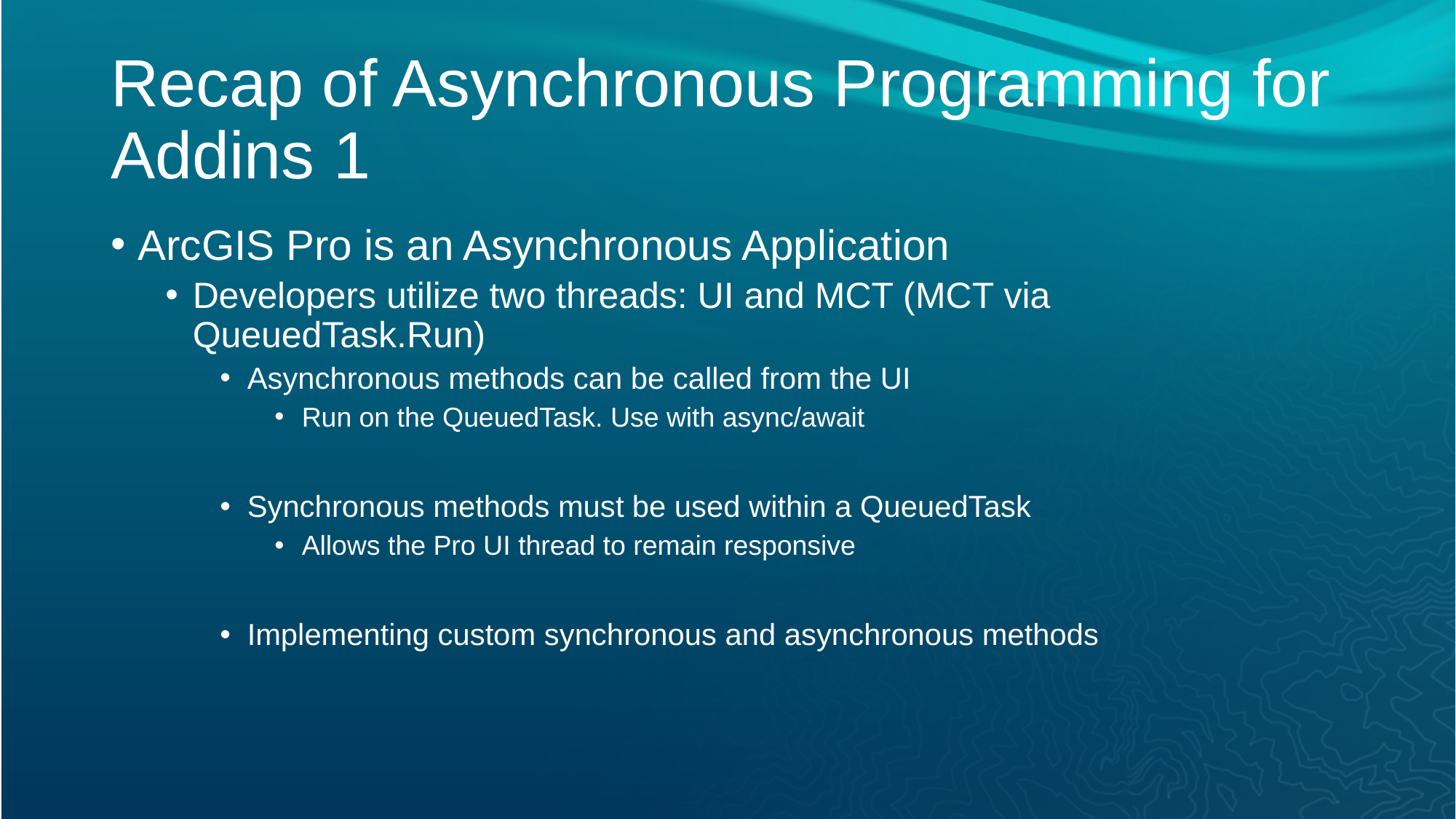

# Recap of Asynchronous Programming for Addins 1
ArcGIS Pro is an Asynchronous Application
Developers utilize two threads: UI and MCT (MCT via QueuedTask.Run)
Asynchronous methods can be called from the UI
Run on the QueuedTask. Use with async/await

Synchronous methods must be used within a QueuedTask
Allows the Pro UI thread to remain responsive

Implementing custom synchronous and asynchronous methods